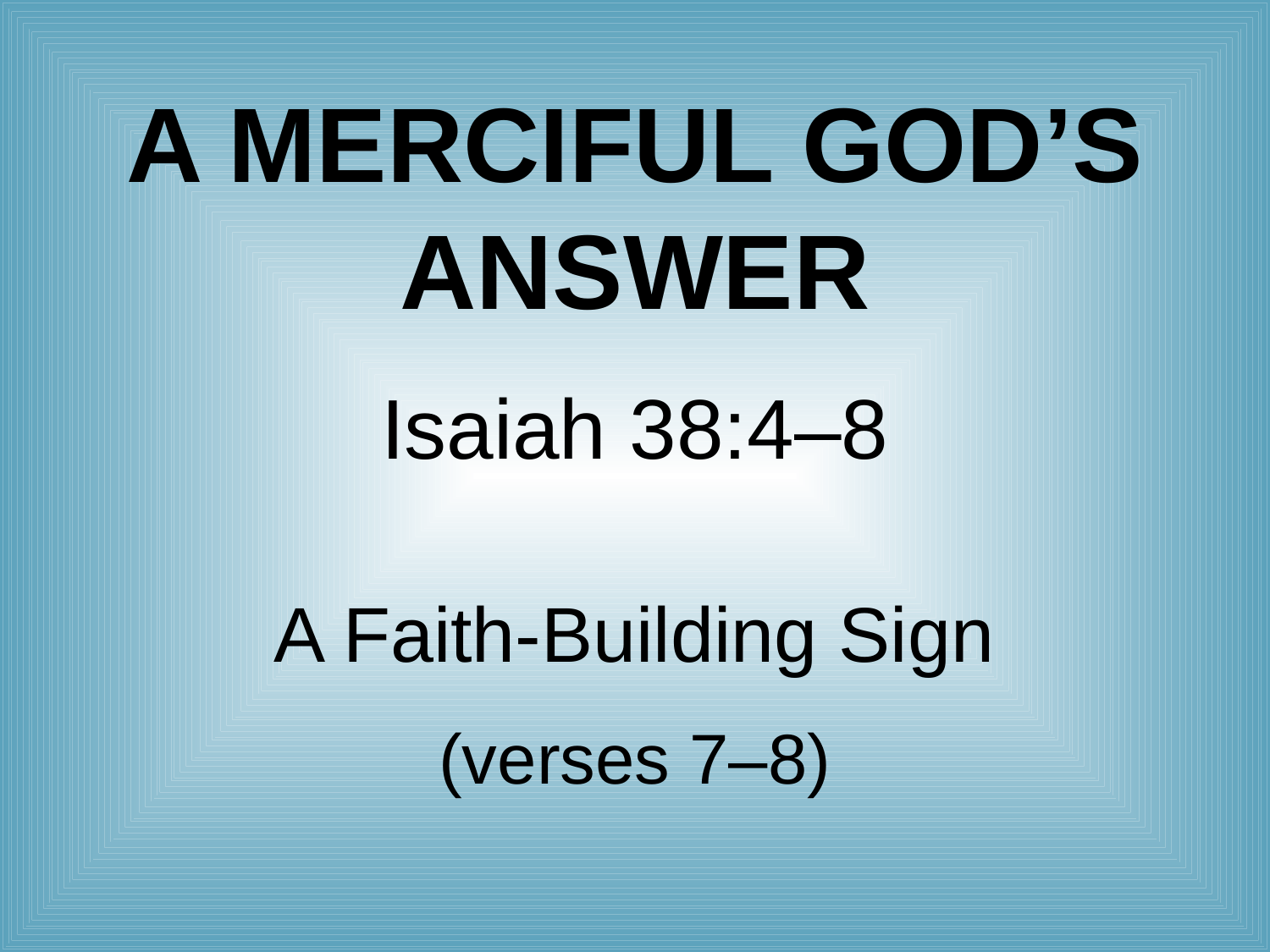

# A Merciful God’s Answer
Isaiah 38:4–8

A Faith-Building Sign
(verses 7–8)